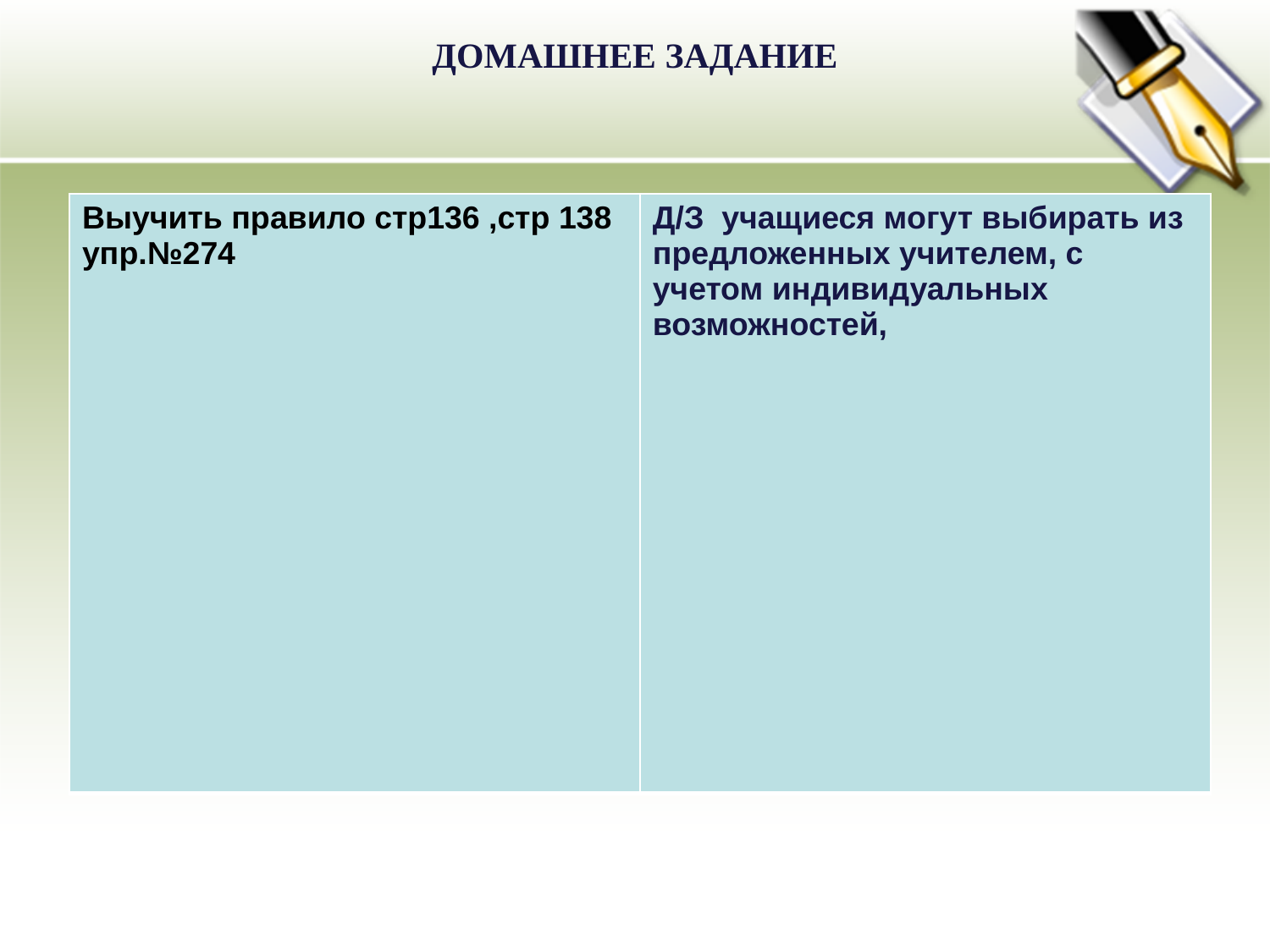

# ДОМАШНЕЕ ЗАДАНИЕ
| Выучить правило стр136 ,стр 138 упр.№274 | Д/З учащиеся могут выбирать из предложенных учителем, с учетом индивидуальных возможностей, |
| --- | --- |